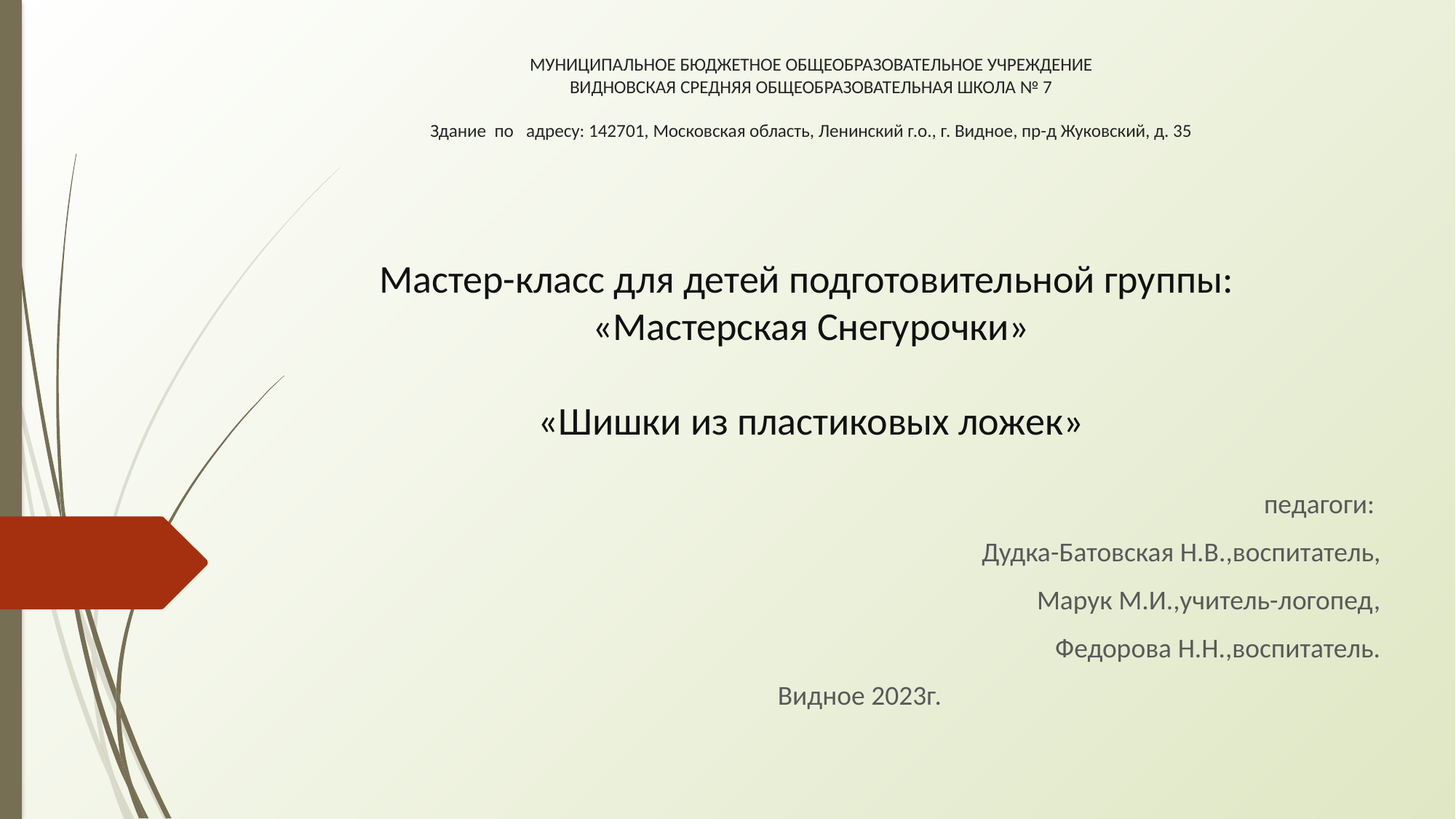

# МУНИЦИПАЛЬНОЕ БЮДЖЕТНОЕ ОБЩЕОБРАЗОВАТЕЛЬНОЕ УЧРЕЖДЕНИЕ ВИДНОВСКАЯ СРЕДНЯЯ ОБЩЕОБРАЗОВАТЕЛЬНАЯ ШКОЛА № 7   Здание  по   адресу: 142701, Московская область, Ленинский г.о., г. Видное, пр-д Жуковский, д. 35 Мастер-класс для детей подготовительной группы: «Мастерская Снегурочки» «Шишки из пластиковых ложек»
педагоги:
Дудка-Батовская Н.В.,воспитатель,
Марук М.И.,учитель-логопед,
Федорова Н.Н.,воспитатель.
Видное 2023г.